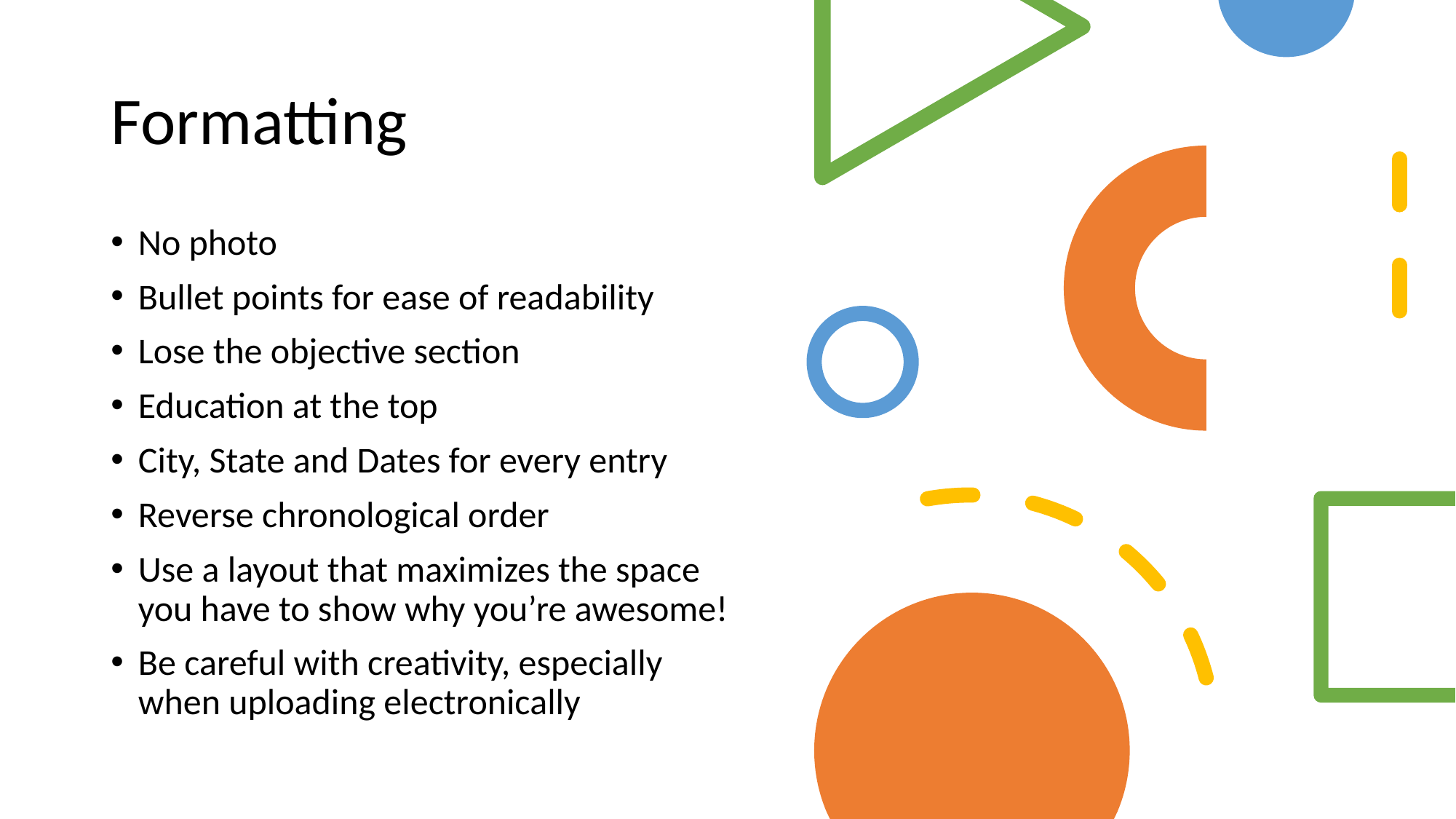

# Formatting

No photo
Bullet points for ease of readability
Lose the objective section
Education at the top
City, State and Dates for every entry
Reverse chronological order
Use a layout that maximizes the space you have to show why you’re awesome!
Be careful with creativity, especially when uploading electronically